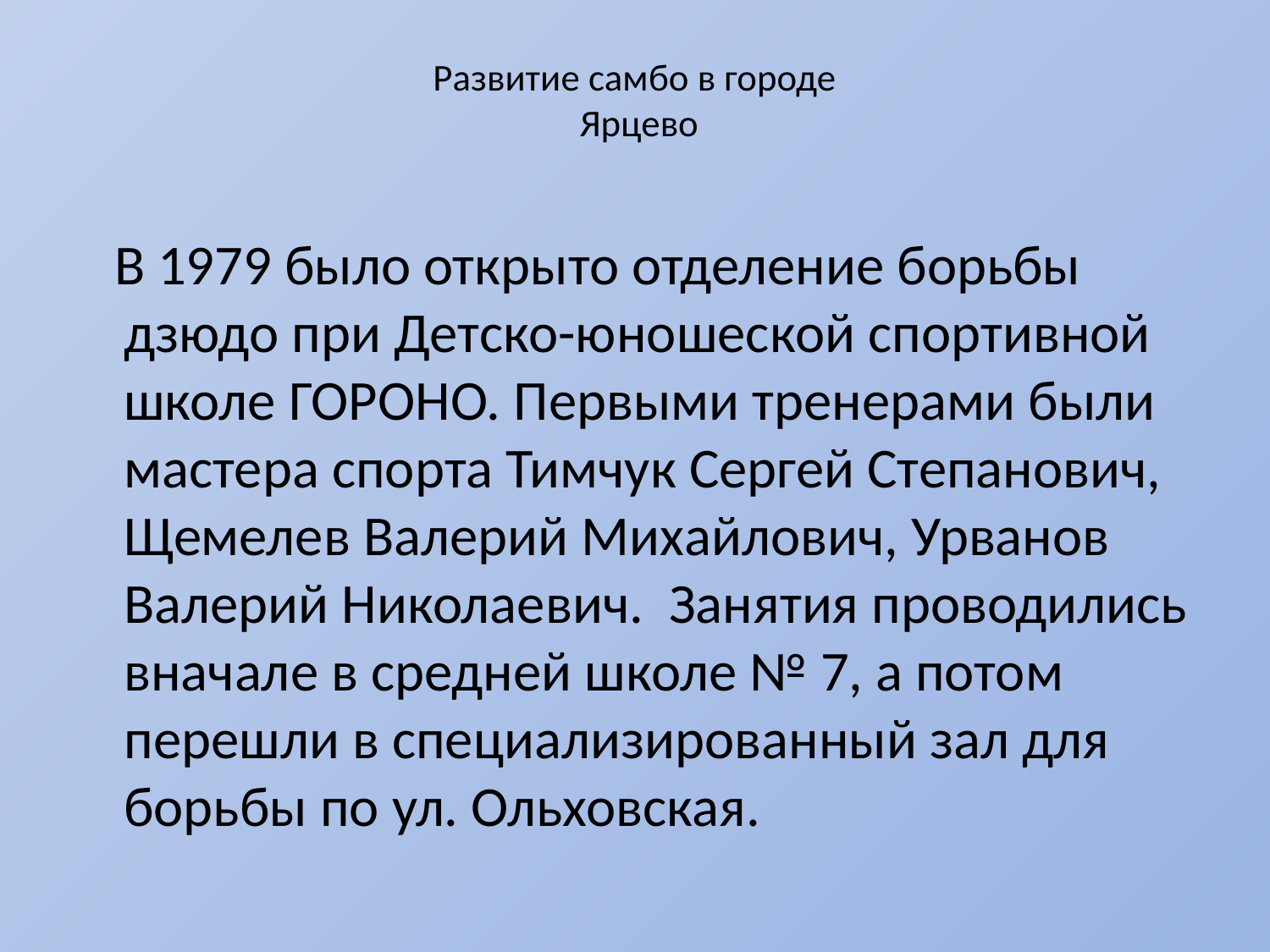

# Развитие самбо в городе Ярцево
   В 1979 было открыто отделение борьбы дзюдо при Детско-юношеской спортивной школе ГОРОНО. Первыми тренерами были мастера спорта Тимчук Сергей Степанович, Щемелев Валерий Михайлович, Урванов Валерий Николаевич.  Занятия проводились вначале в средней школе № 7, а потом перешли в специализированный зал для борьбы по ул. Ольховская.